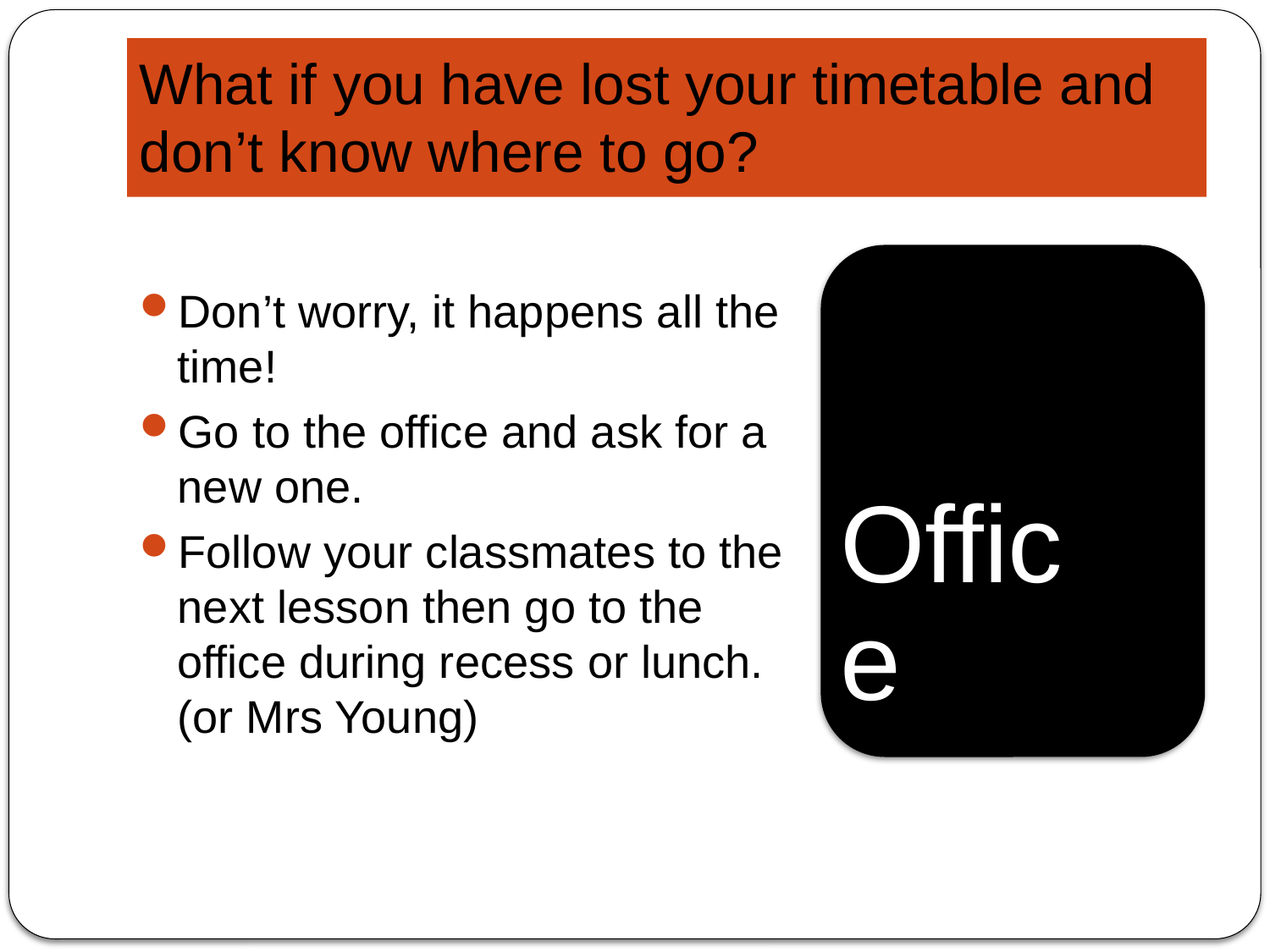

# What if you have lost your timetable and don’t know where to go?
Office
Don’t worry, it happens all the time!
Go to the office and ask for a new one.
Follow your classmates to the next lesson then go to the office during recess or lunch.(or Mrs Young)